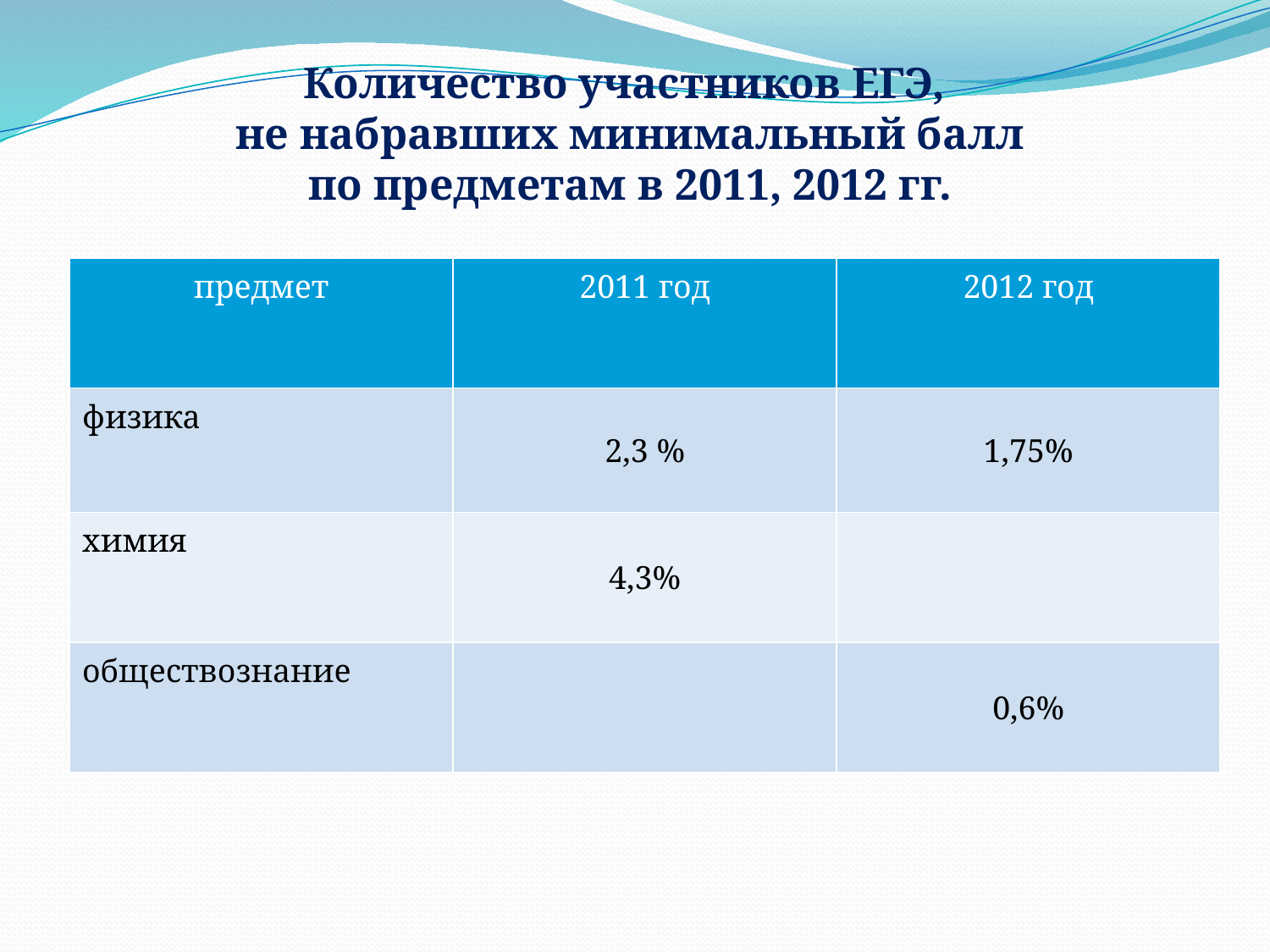

# Количество участников ЕГЭ, не набравших минимальный балл по предметам в 2011, 2012 гг.
| предмет | 2011 год | 2012 год |
| --- | --- | --- |
| физика | 2,3 % | 1,75% |
| химия | 4,3% |  |
| обществознание |  | 0,6% |